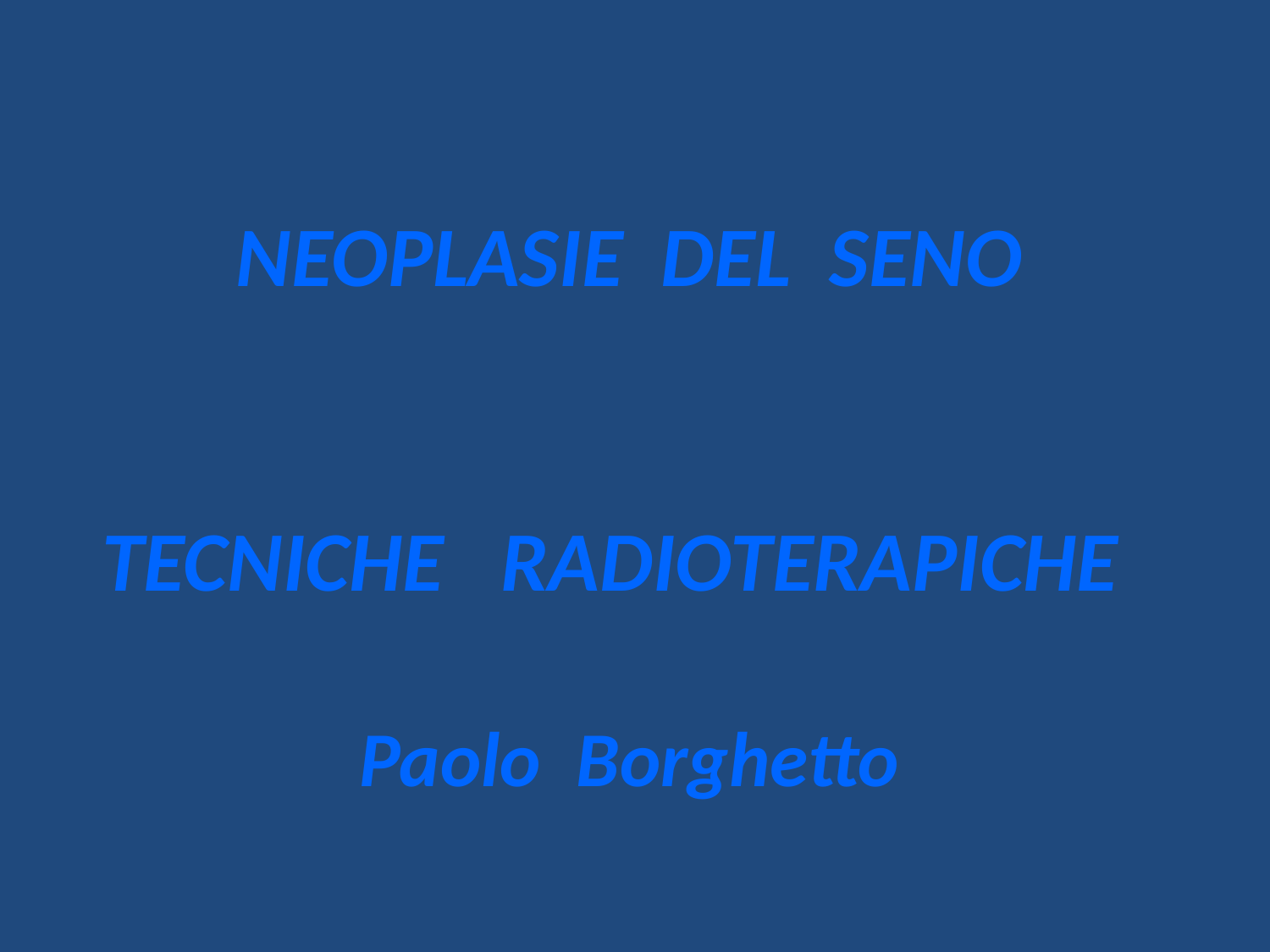

NEOPLASIE  DEL  SENO

TECNICHE   RADIOTERAPICHE
Paolo  Borghetto